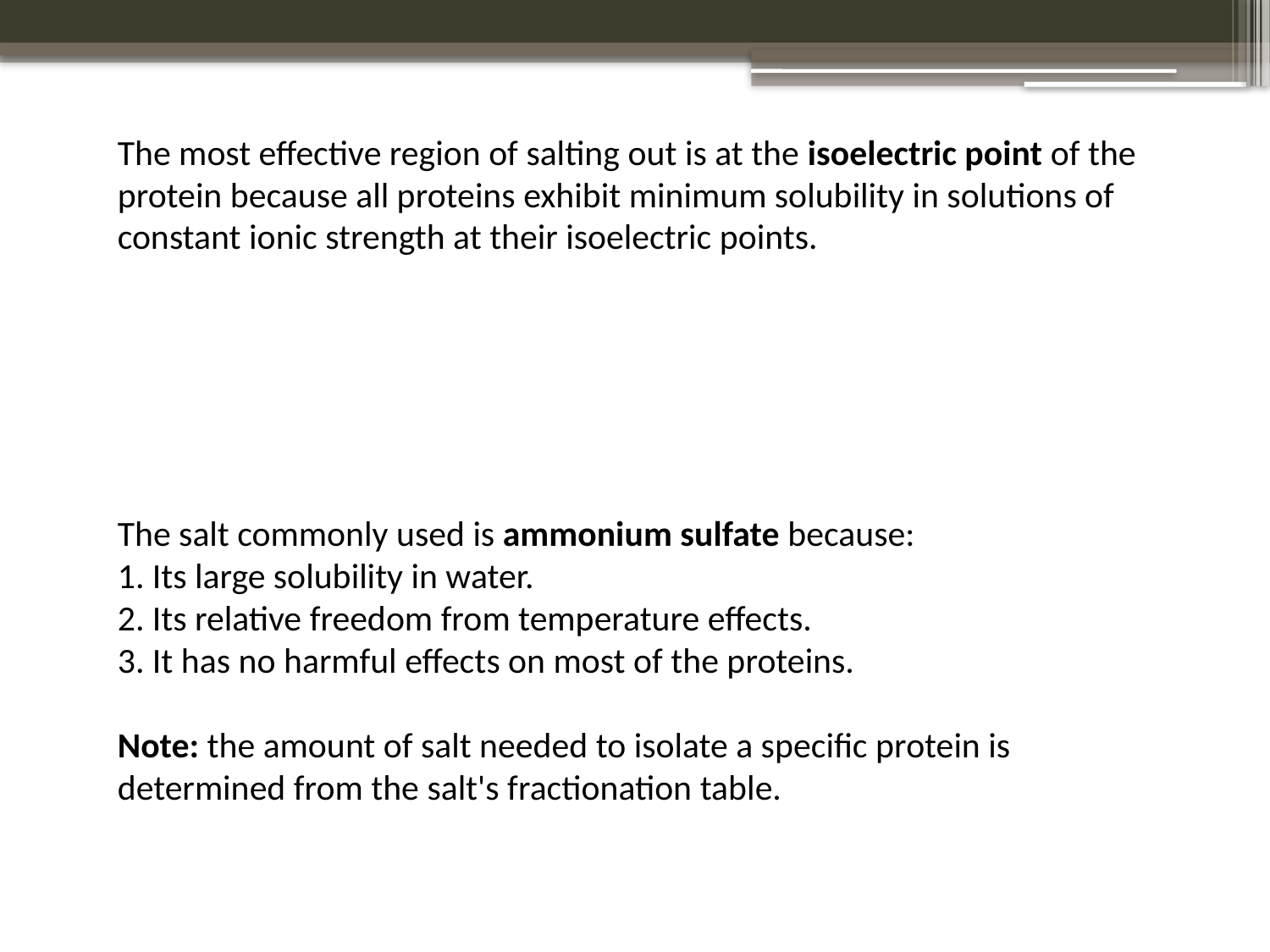

The most effective region of salting out is at the isoelectric point of the protein because all proteins exhibit minimum solubility in solutions of constant ionic strength at their isoelectric points.

The salt commonly used is ammonium sulfate because:
1. Its large solubility in water.
2. Its relative freedom from temperature effects.
3. It has no harmful effects on most of the proteins.

Note: the amount of salt needed to isolate a specific protein is determined from the salt's fractionation table.